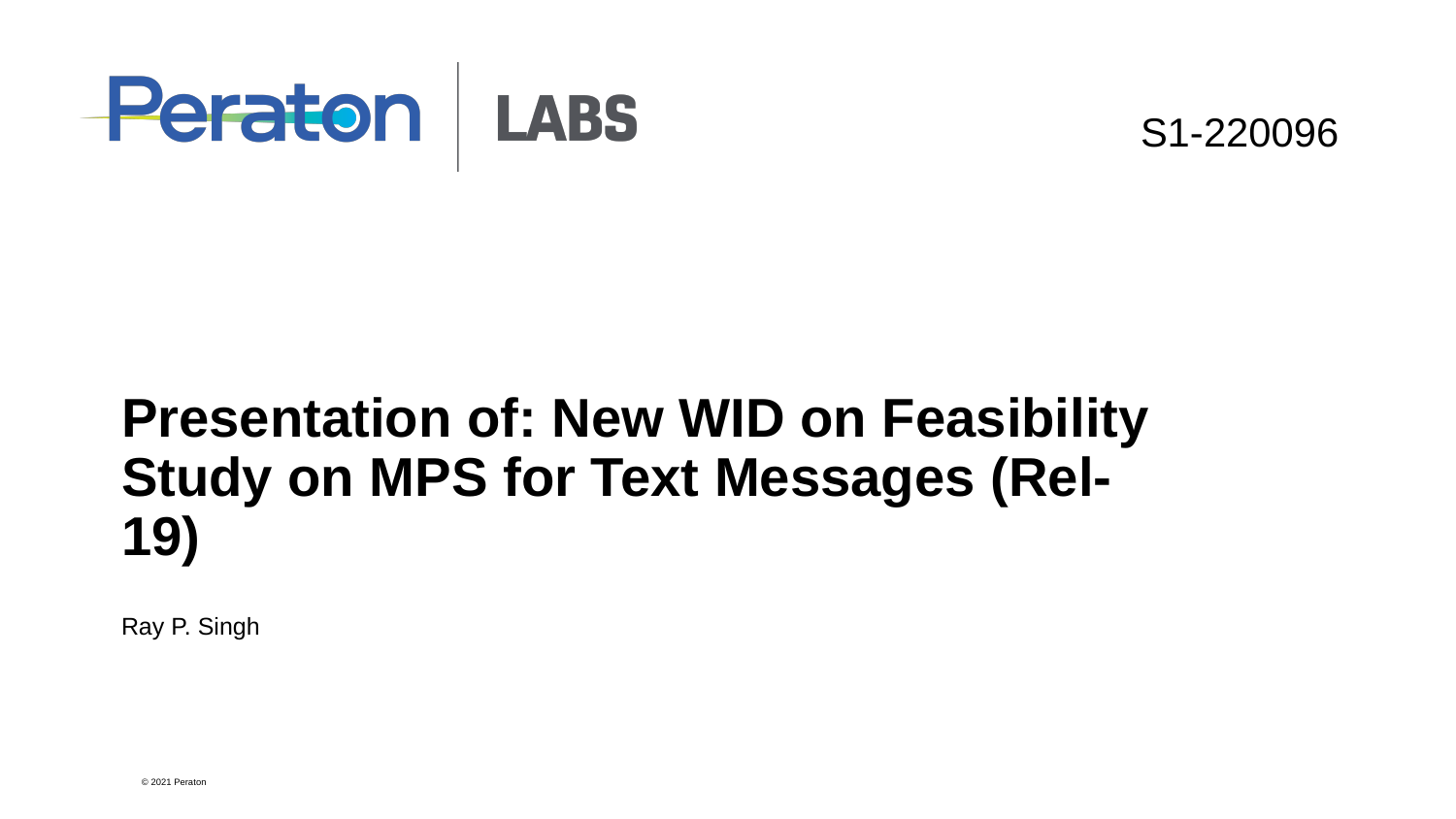

S1-220096
# Presentation of: New WID on Feasibility Study on MPS for Text Messages (Rel-19)
Ray P. Singh